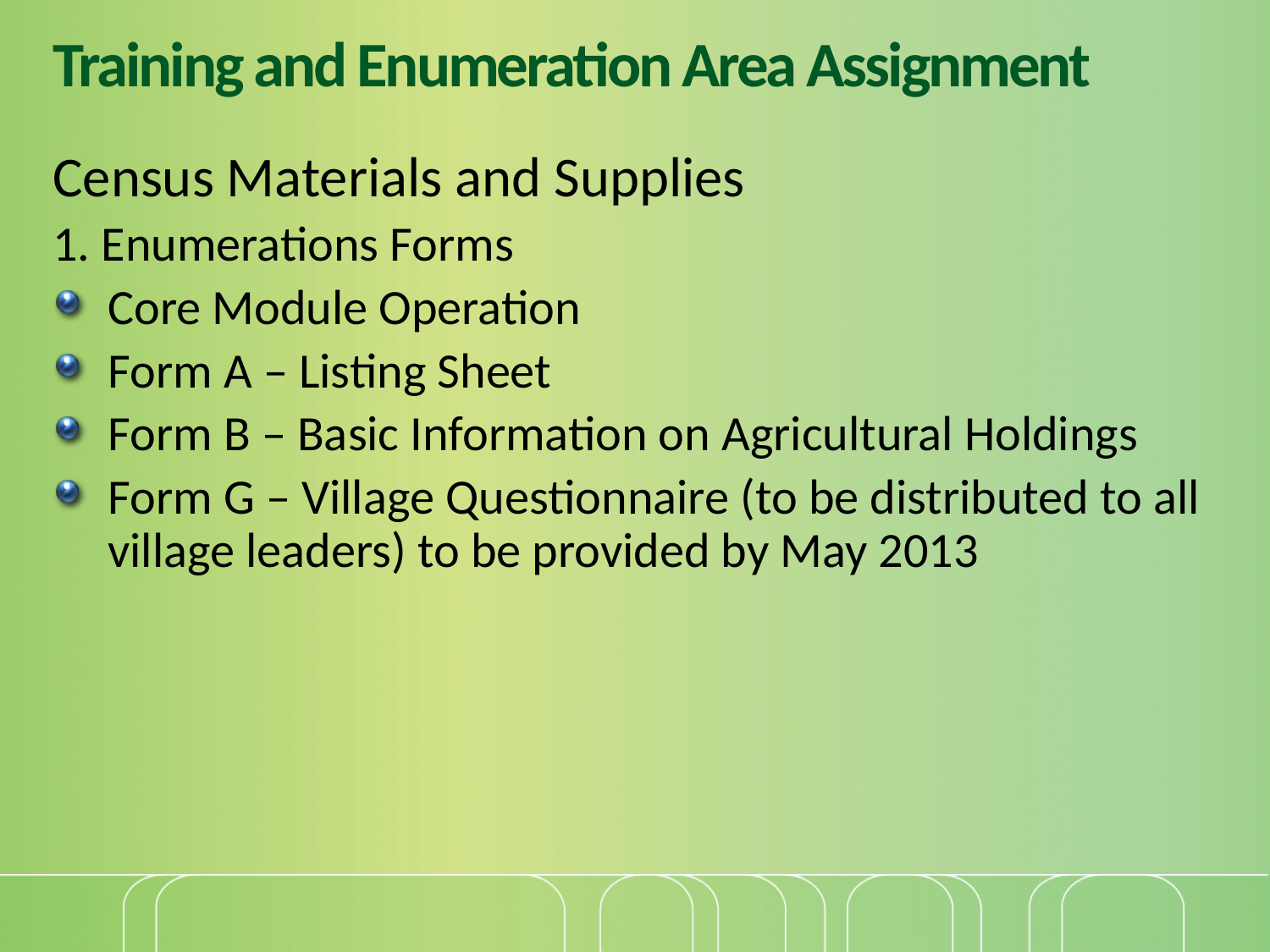

# Training and Enumeration Area Assignment
Census Materials and Supplies
1. Enumerations Forms
Core Module Operation
Form A – Listing Sheet
Form B – Basic Information on Agricultural Holdings
Form G – Village Questionnaire (to be distributed to all village leaders) to be provided by May 2013